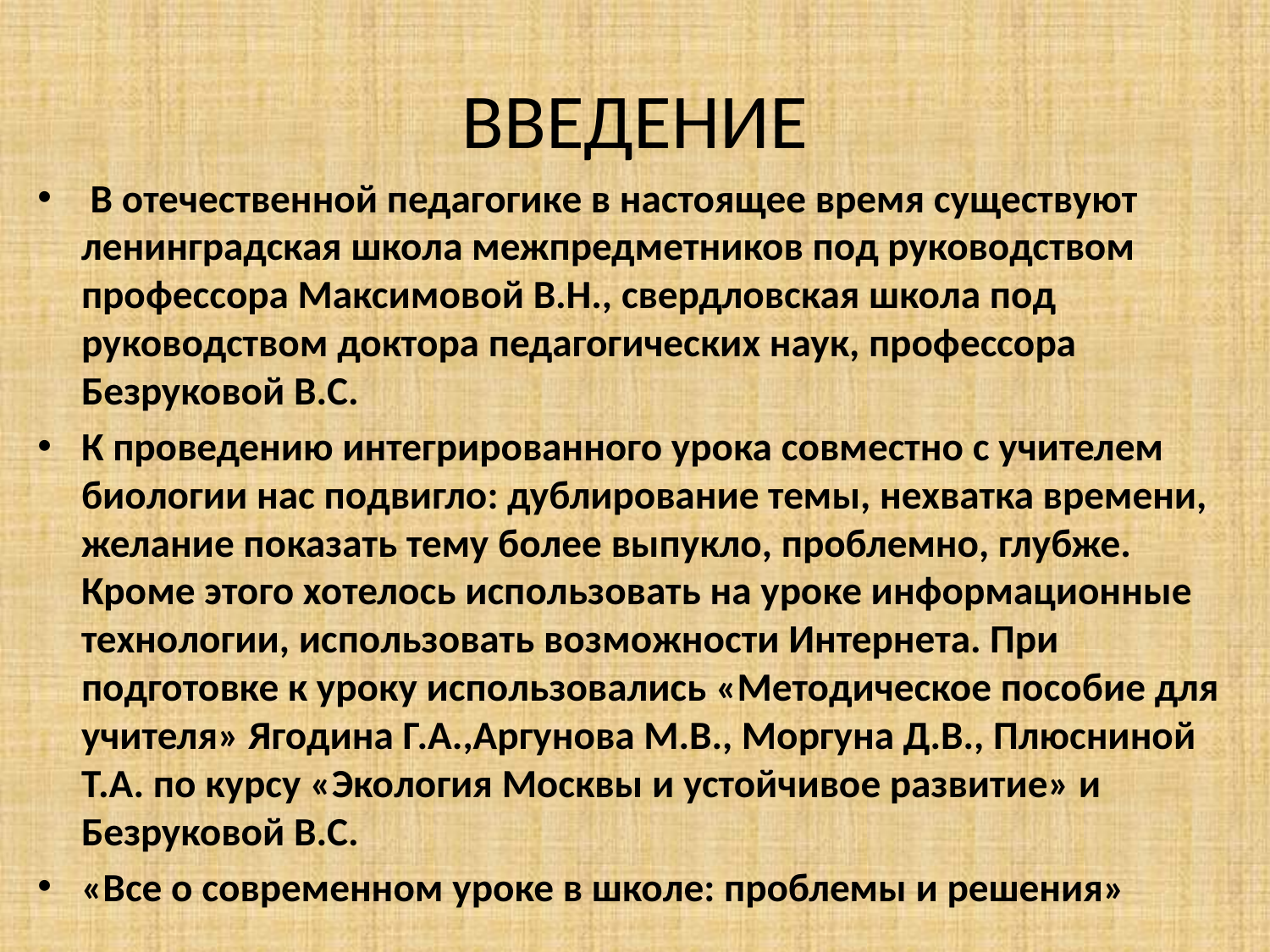

# ВВЕДЕНИЕ
 В отечественной педагогике в настоящее время существуют ленинградская школа межпредметников под руководством профессора Максимовой В.Н., свердловская школа под руководством доктора педагогических наук, профессора Безруковой В.С.
К проведению интегрированного урока совместно с учителем биологии нас подвигло: дублирование темы, нехватка времени, желание показать тему более выпукло, проблемно, глубже. Кроме этого хотелось использовать на уроке информационные технологии, использовать возможности Интернета. При подготовке к уроку использовались «Методическое пособие для учителя» Ягодина Г.А.,Аргунова М.В., Моргуна Д.В., Плюсниной Т.А. по курсу «Экология Москвы и устойчивое развитие» и Безруковой В.С.
«Все о современном уроке в школе: проблемы и решения»